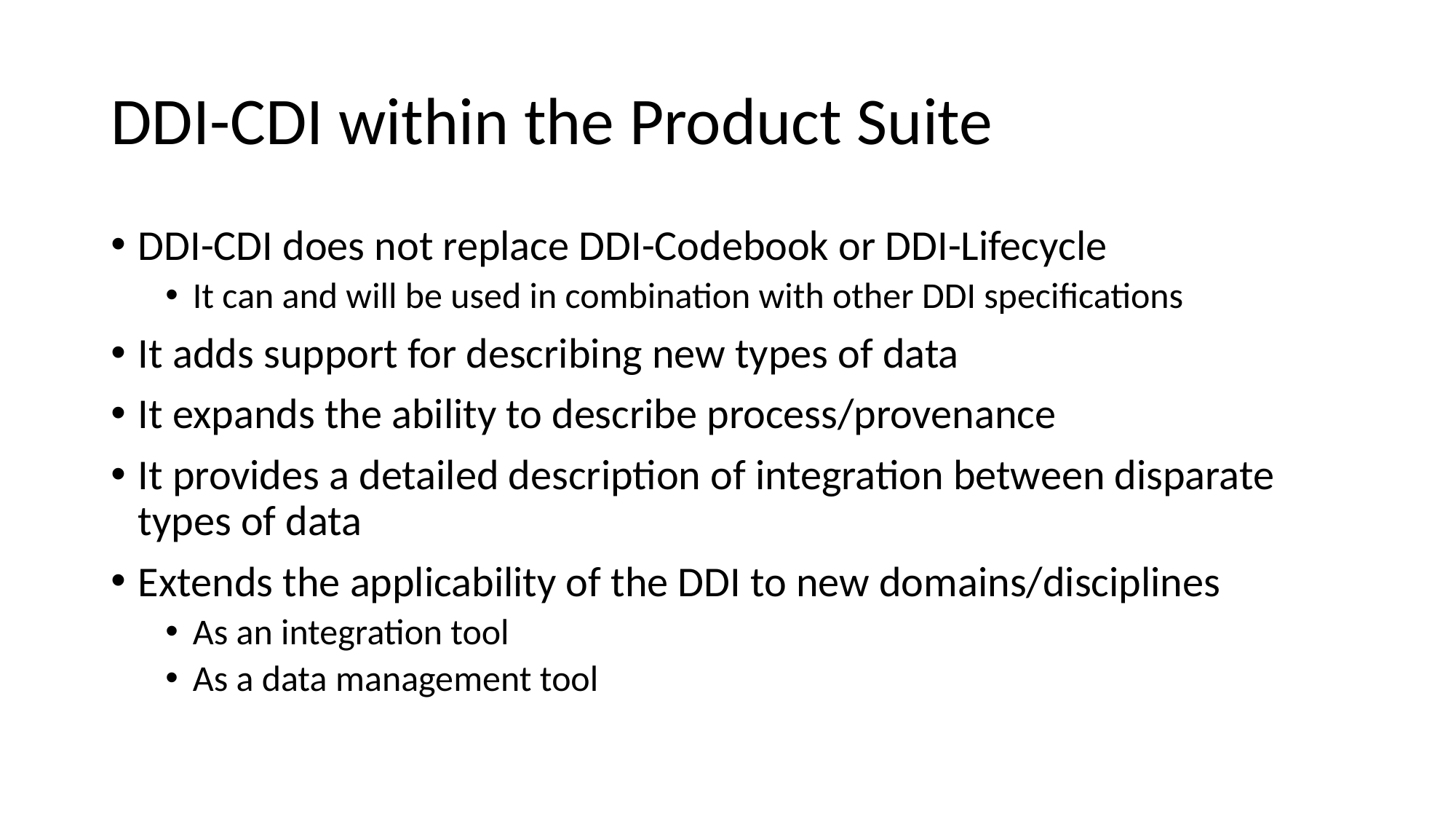

# DDI-CDI within the Product Suite
DDI-CDI does not replace DDI-Codebook or DDI-Lifecycle
It can and will be used in combination with other DDI specifications
It adds support for describing new types of data
It expands the ability to describe process/provenance
It provides a detailed description of integration between disparate types of data
Extends the applicability of the DDI to new domains/disciplines
As an integration tool
As a data management tool